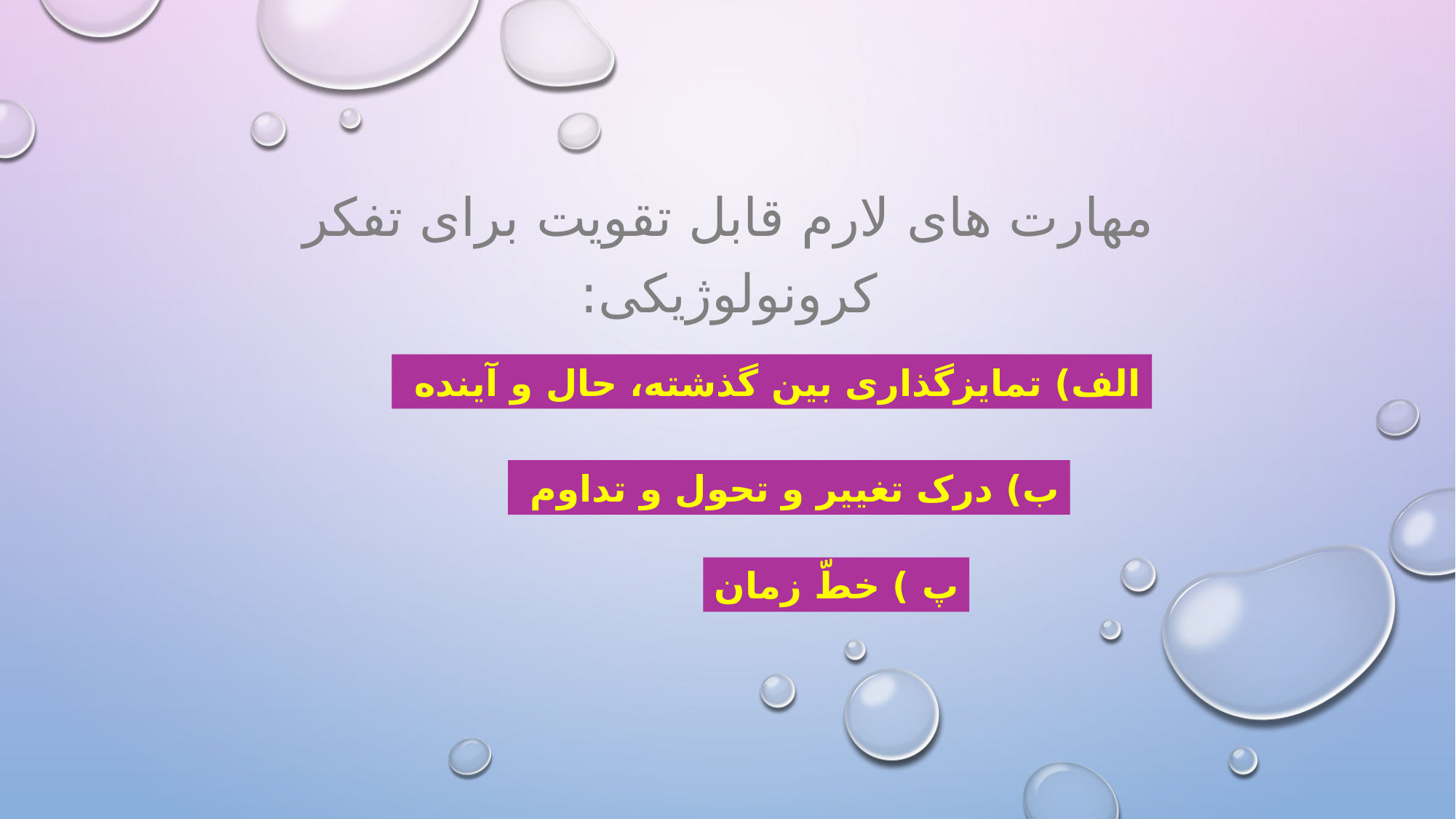

مهارت های لارم قابل تقویت برای تفکر کرونولوژیکی:
الف) تمايزگذاری بين گذشته، حال و آينده
ب) درک تغيير و تحول و تداوم
پ ) خطّ زمان